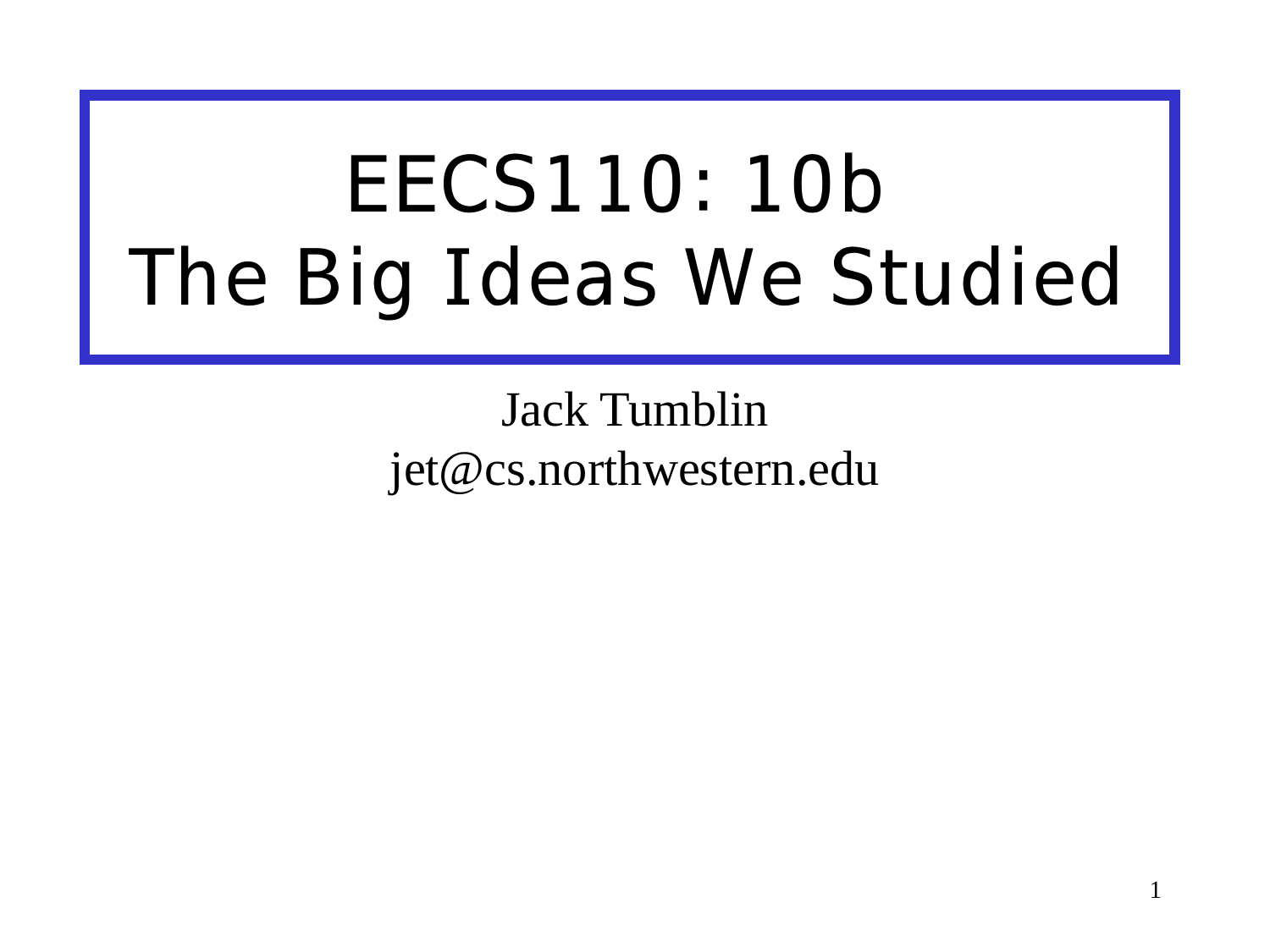

# EECS110: 10b The Big Ideas We Studied
Jack Tumblin
jet@cs.northwestern.edu
.
1